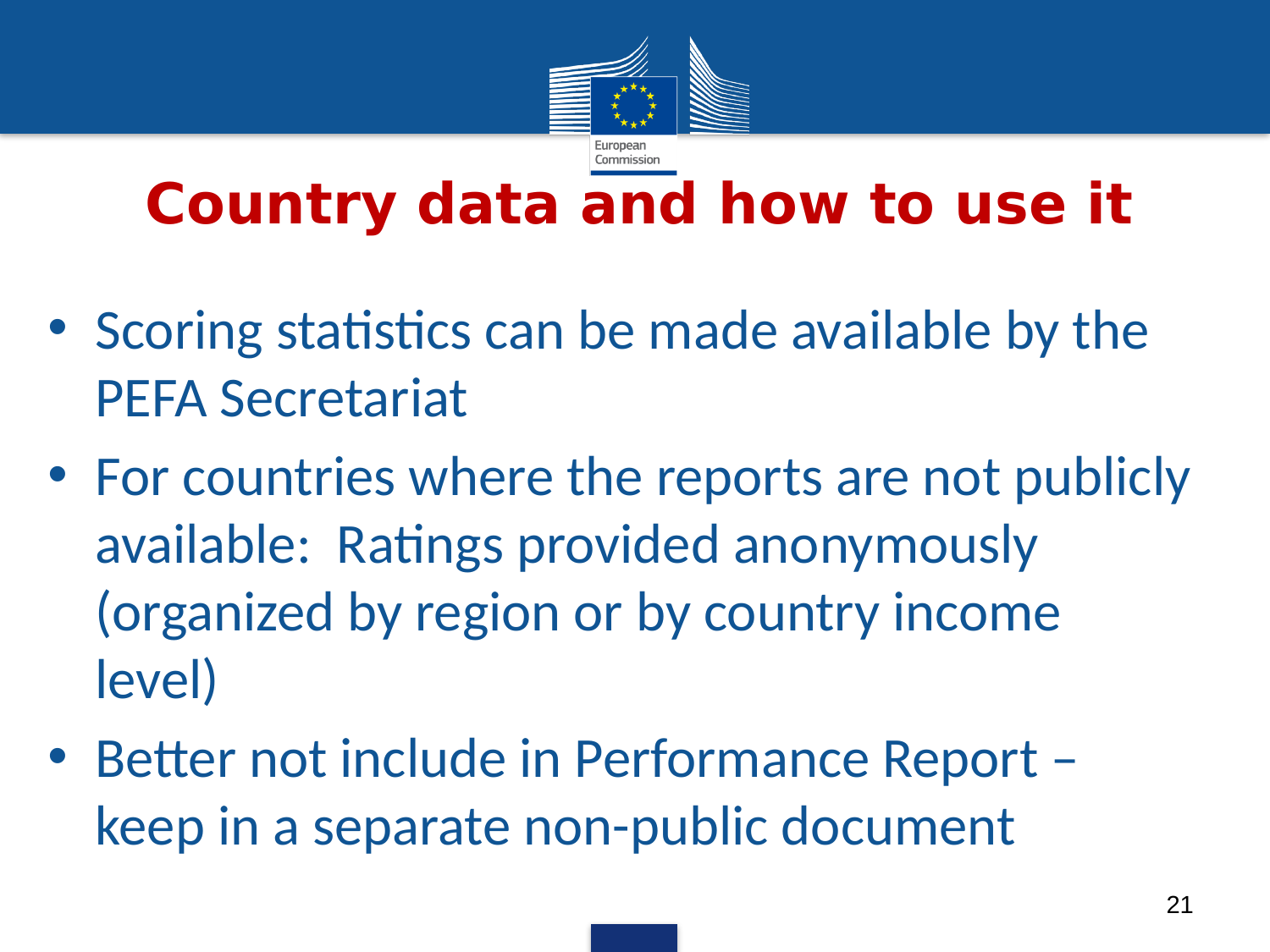

# Country data and how to use it
Scoring statistics can be made available by the PEFA Secretariat
For countries where the reports are not publicly available:  Ratings provided anonymously (organized by region or by country income level)
Better not include in Performance Report – keep in a separate non-public document

21